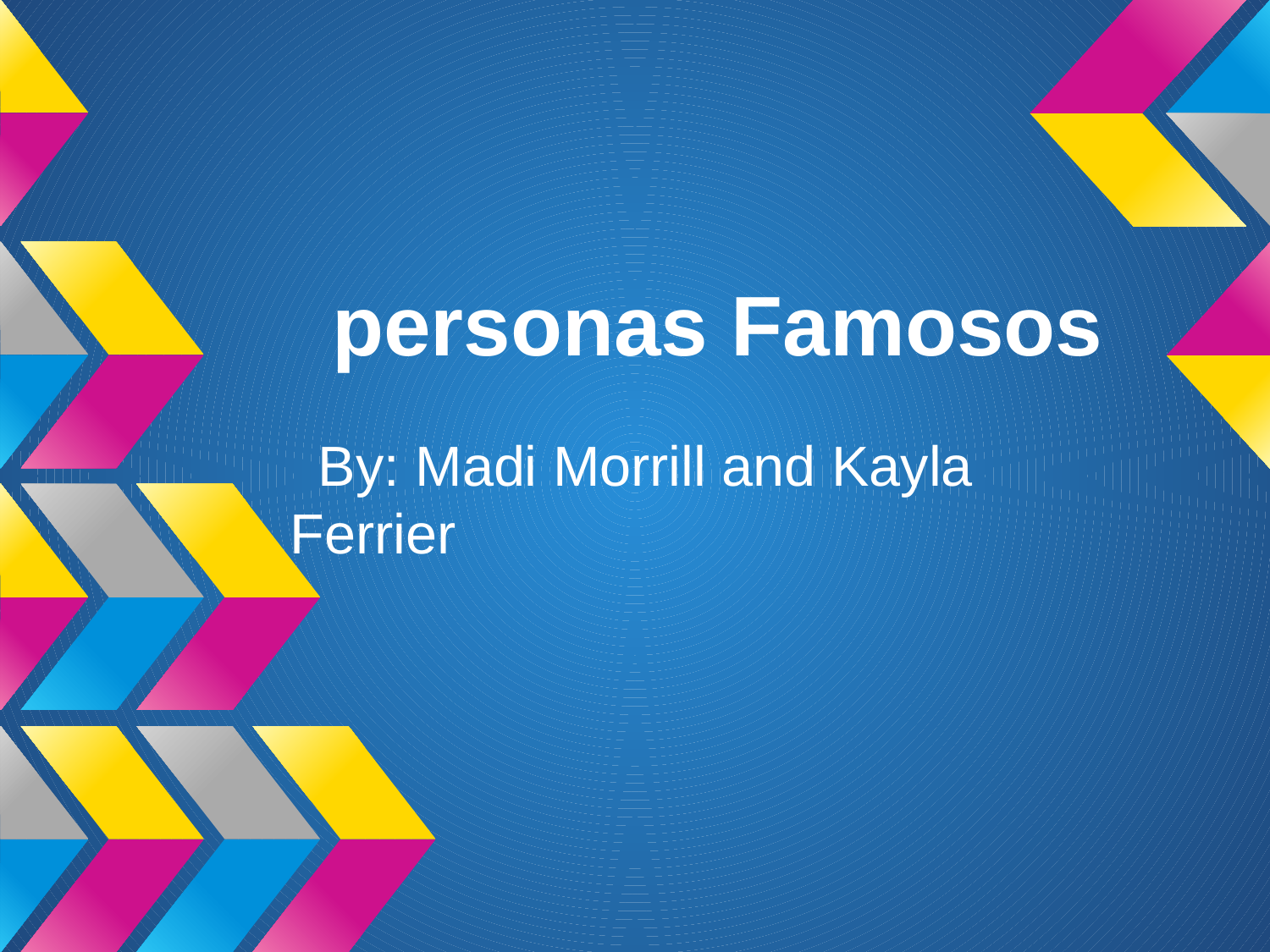

# personas Famosos
By: Madi Morrill and Kayla Ferrier